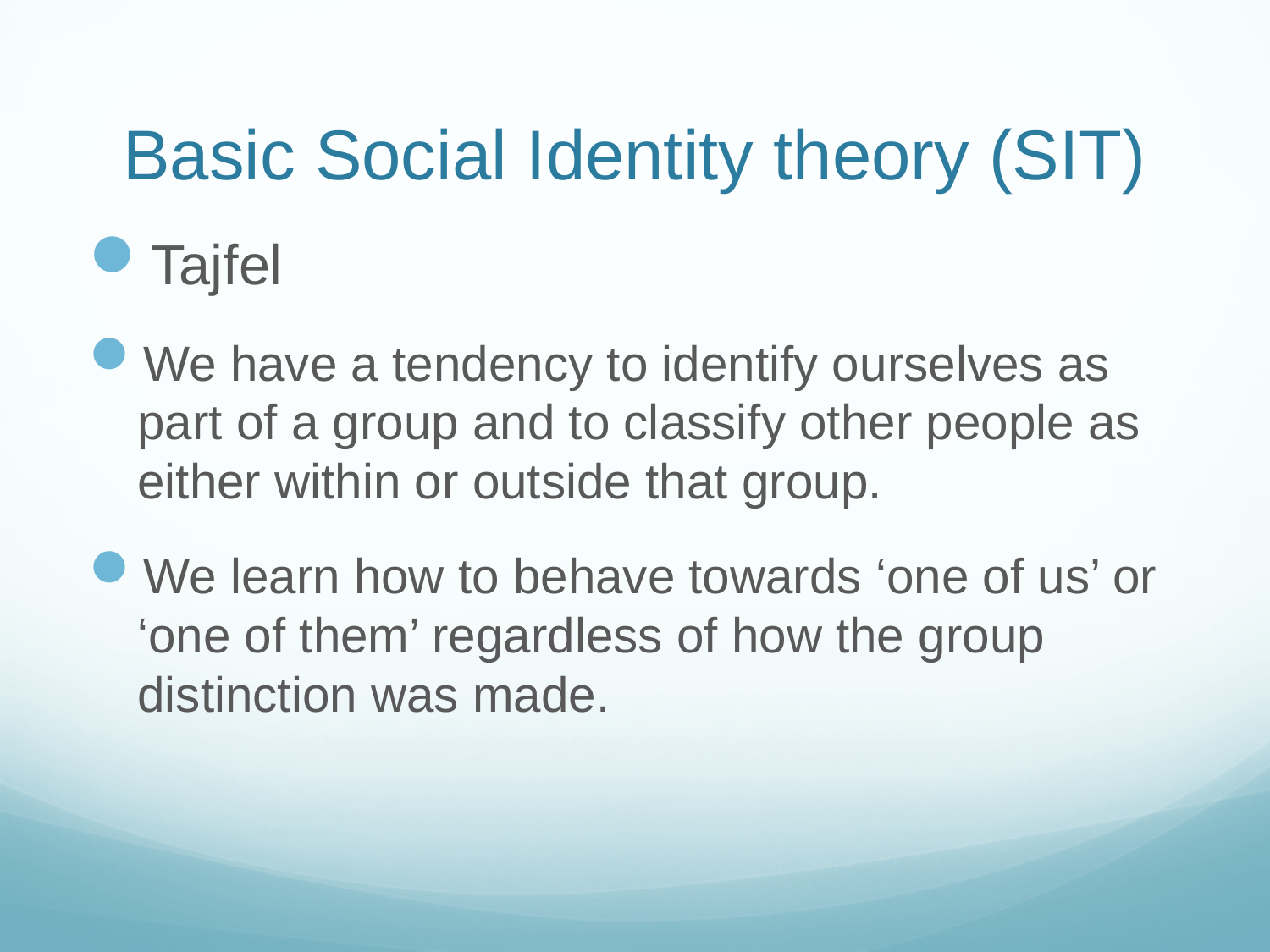

# Basic Social Identity theory (SIT)
Tajfel
We have a tendency to identify ourselves as part of a group and to classify other people as either within or outside that group.
We learn how to behave towards ‘one of us’ or ‘one of them’ regardless of how the group distinction was made.